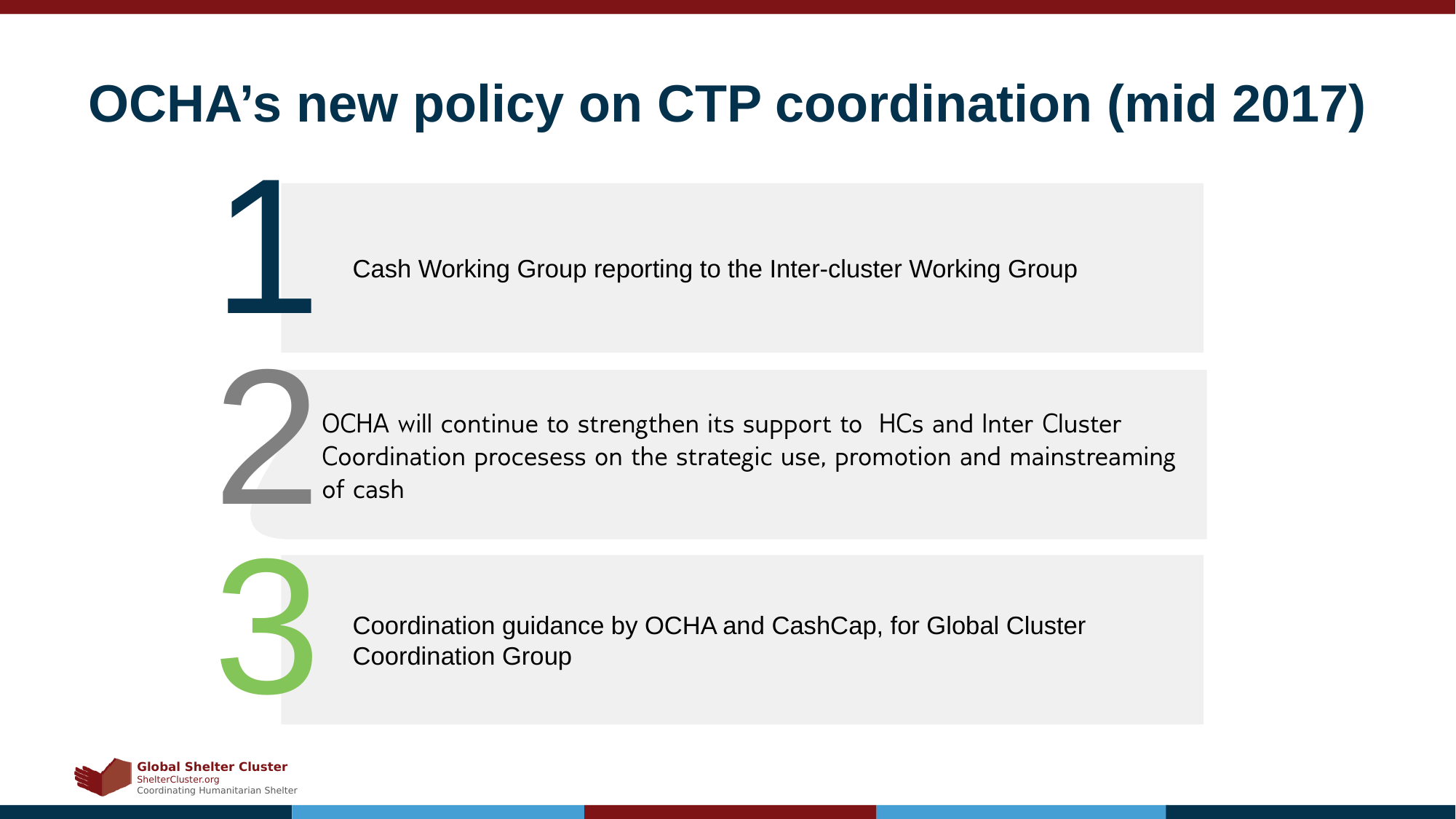

# OCHA’s new policy on CTP coordination (mid 2017)

1
Cash Working Group reporting to the Inter-cluster Working Group
2
OCHA will continue to strengthen its support to  HCs and Inter Cluster Coordination procesess on the strategic use, promotion and mainstreaming of cash
3
Coordination guidance by OCHA and CashCap, for Global Cluster Coordination Group